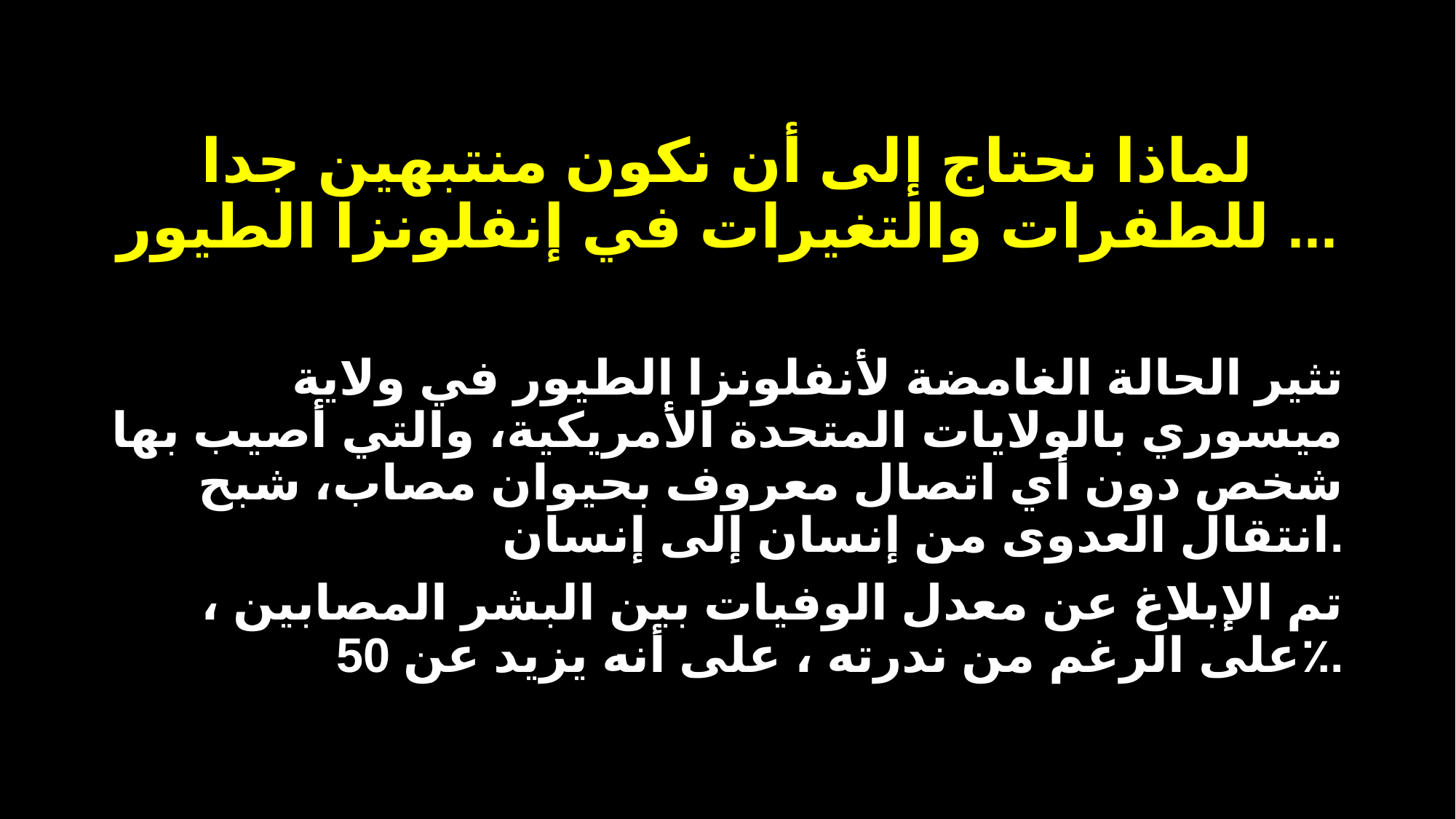

# لماذا نحتاج إلى أن نكون منتبهين جدا للطفرات والتغيرات في إنفلونزا الطيور ...
تثير الحالة الغامضة لأنفلونزا الطيور في ولاية ميسوري بالولايات المتحدة الأمريكية، والتي أصيب بها شخص دون أي اتصال معروف بحيوان مصاب، شبح انتقال العدوى من إنسان إلى إنسان.
تم الإبلاغ عن معدل الوفيات بين البشر المصابين ، على الرغم من ندرته ، على أنه يزيد عن 50٪.